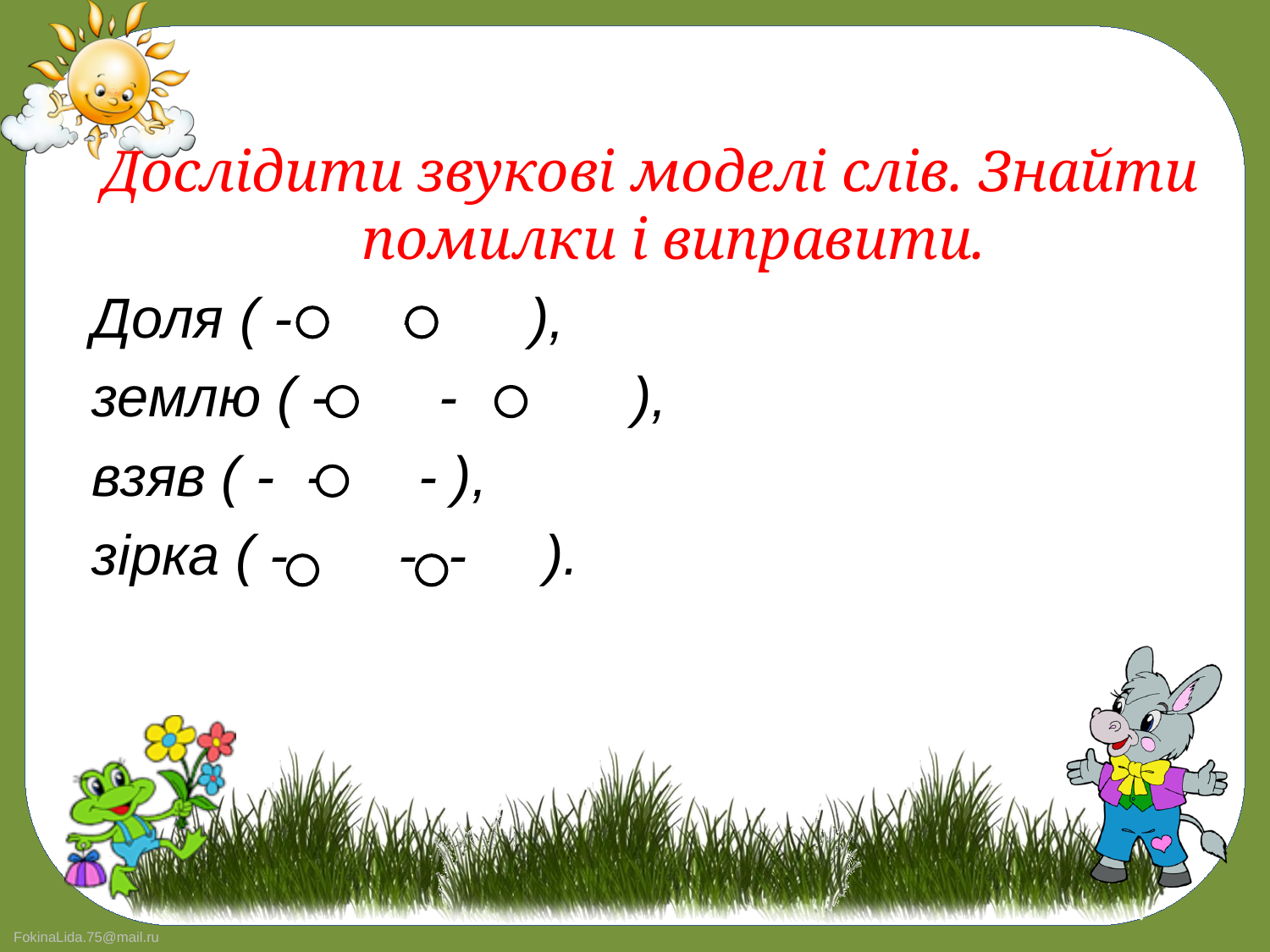

Дослідити звукові моделі слів. Знайти помилки і виправити.
Доля ( -       -       ),
землю ( -       -   -       ),
взяв ( -  -      - ),
зірка ( -       -  -     ).